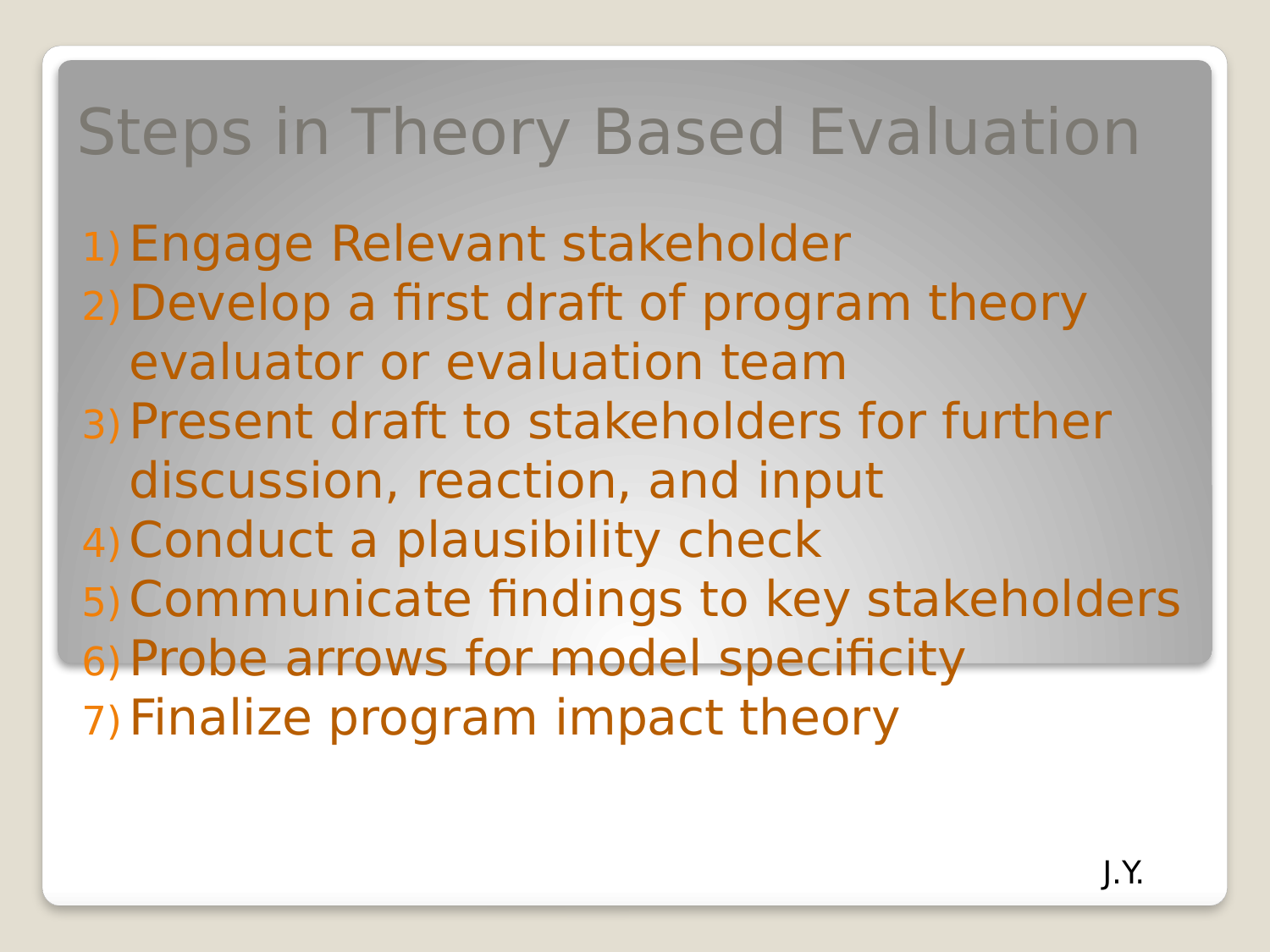

# Steps in Theory Based Evaluation
Engage Relevant stakeholder
Develop a first draft of program theory evaluator or evaluation team
Present draft to stakeholders for further discussion, reaction, and input
Conduct a plausibility check
Communicate findings to key stakeholders
Probe arrows for model specificity
Finalize program impact theory

J.Y.